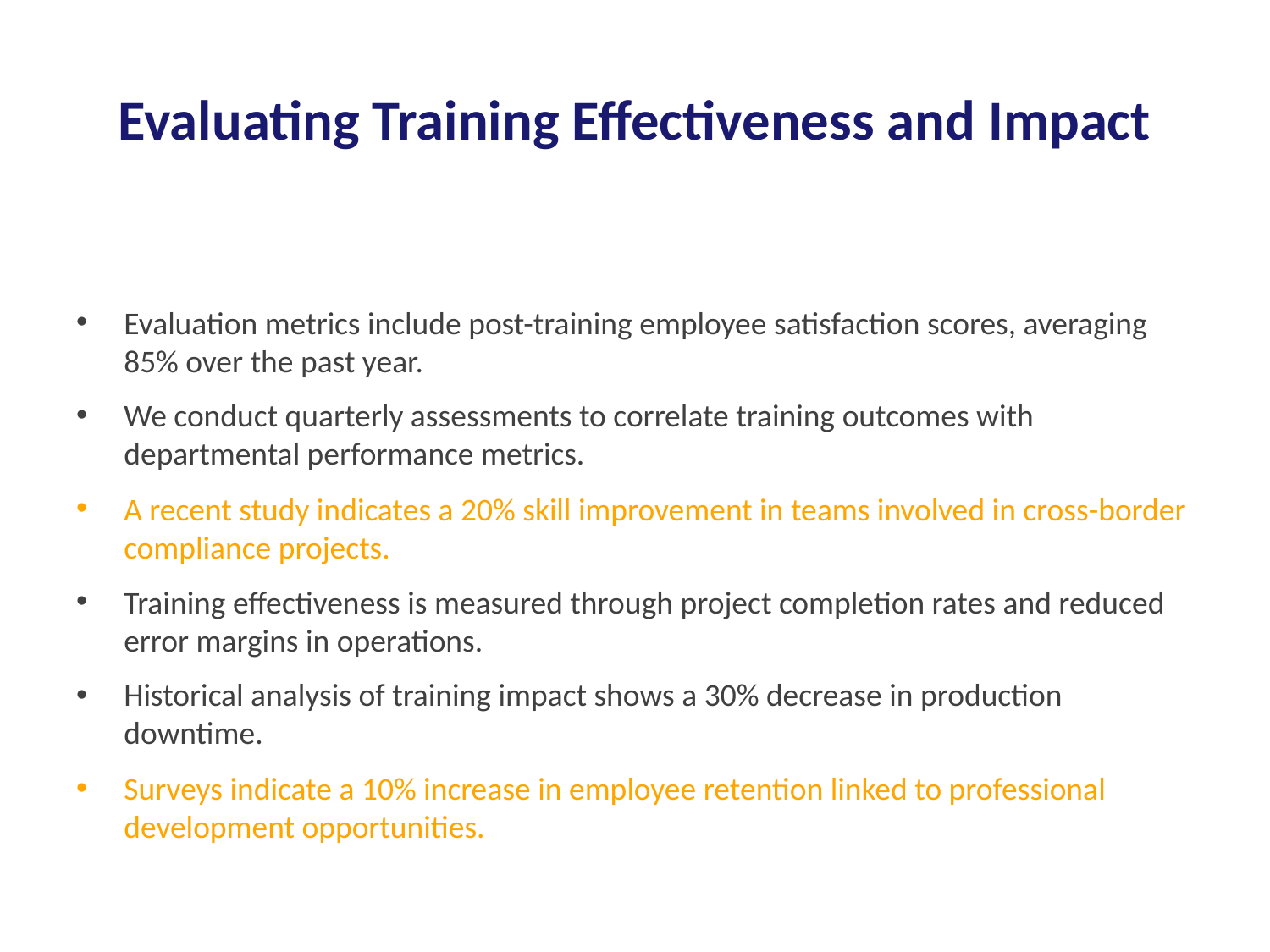

# Evaluating Training Effectiveness and Impact

Evaluation metrics include post-training employee satisfaction scores, averaging 85% over the past year.
We conduct quarterly assessments to correlate training outcomes with departmental performance metrics.
A recent study indicates a 20% skill improvement in teams involved in cross-border compliance projects.
Training effectiveness is measured through project completion rates and reduced error margins in operations.
Historical analysis of training impact shows a 30% decrease in production downtime.
Surveys indicate a 10% increase in employee retention linked to professional development opportunities.